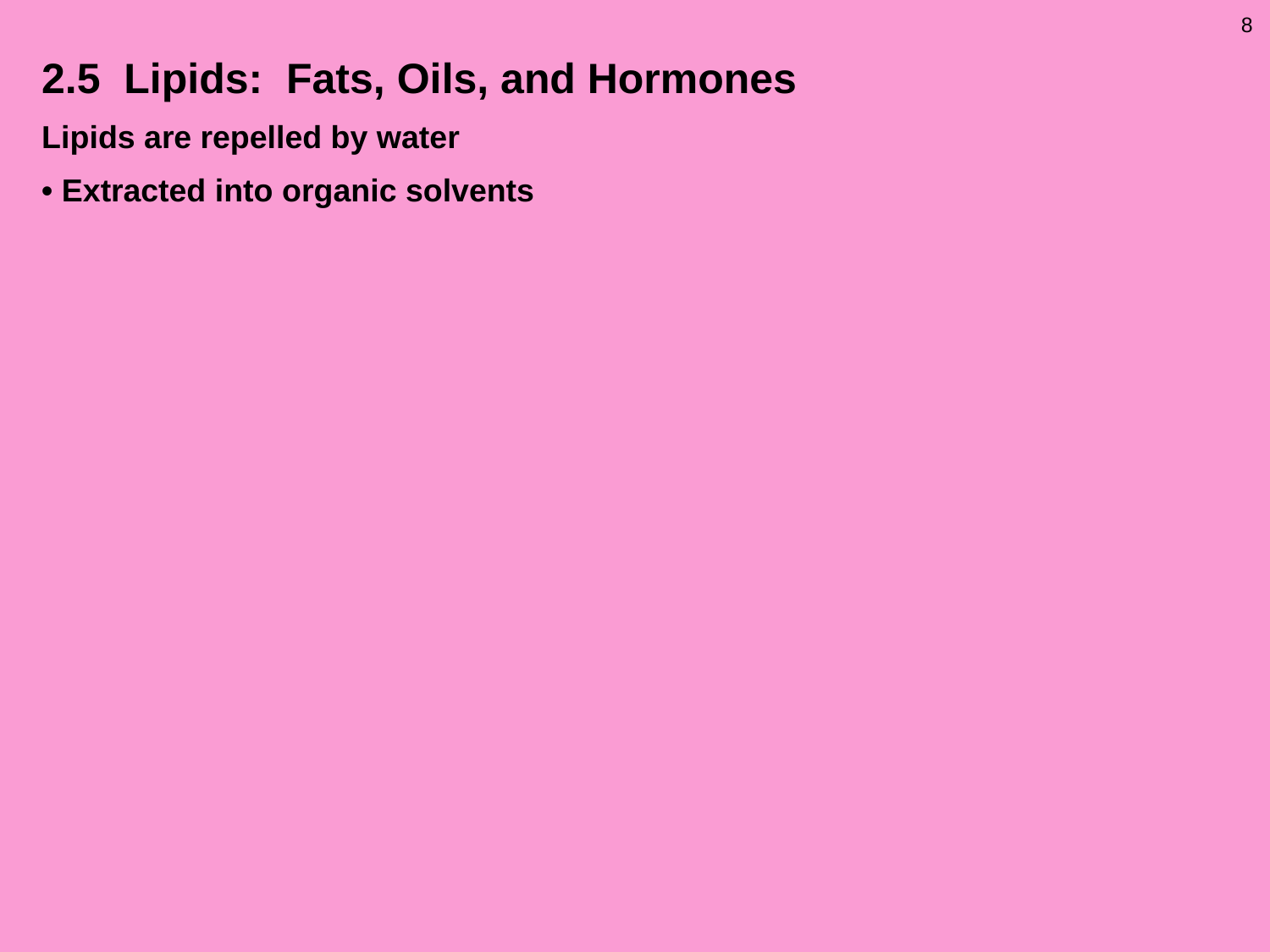

8
2.5  Lipids:  Fats, Oils, and Hormones
Lipids are repelled by water
• Extracted into organic solvents